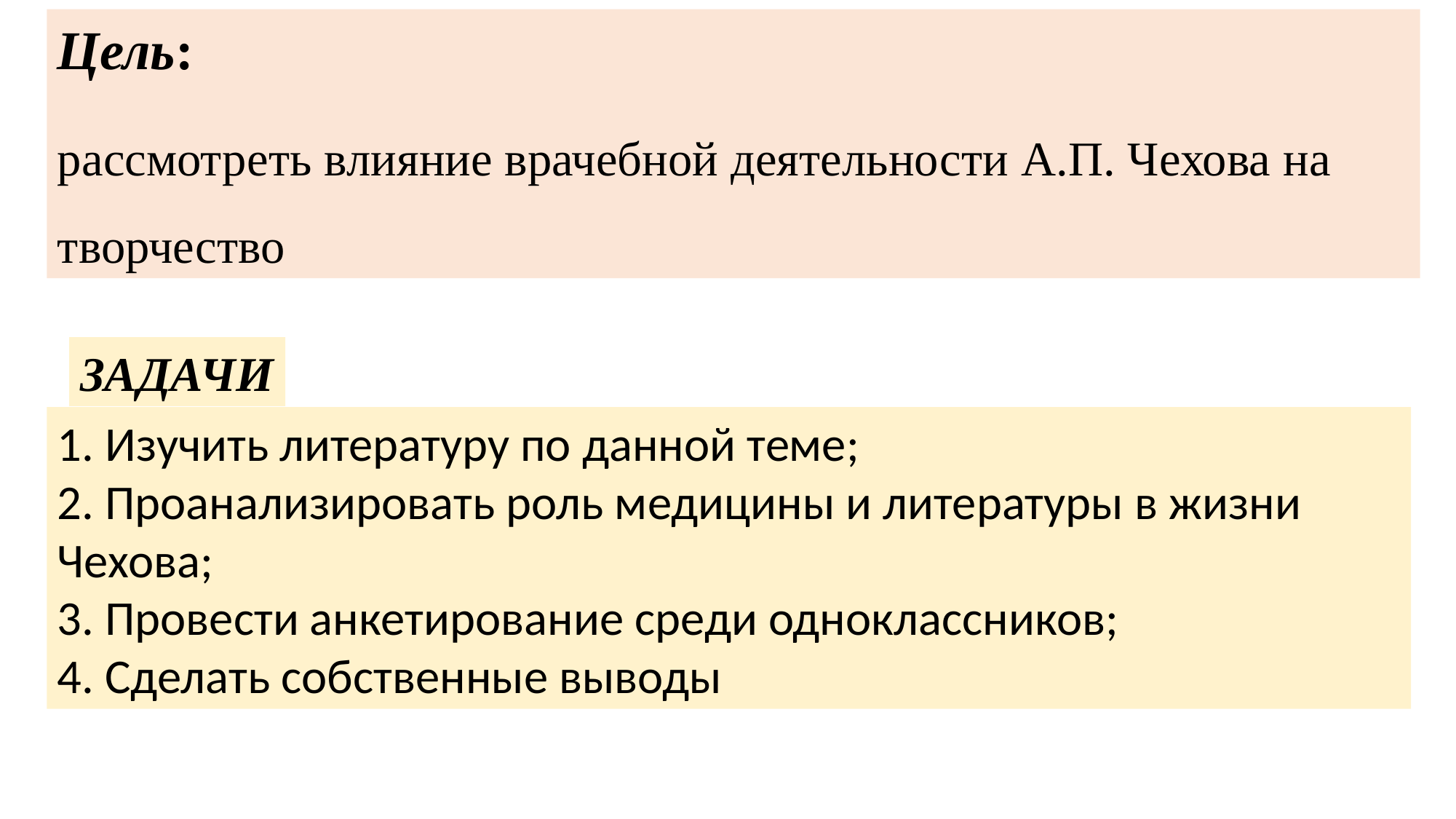

Цель:
рассмотреть влияние врачебной деятельности А.П. Чехова на творчество
ЗАДАЧИ
1. Изучить литературу по данной теме;
2. Проанализировать роль медицины и литературы в жизни Чехова;
3. Провести анкетирование среди одноклассников;
4. Сделать собственные выводы